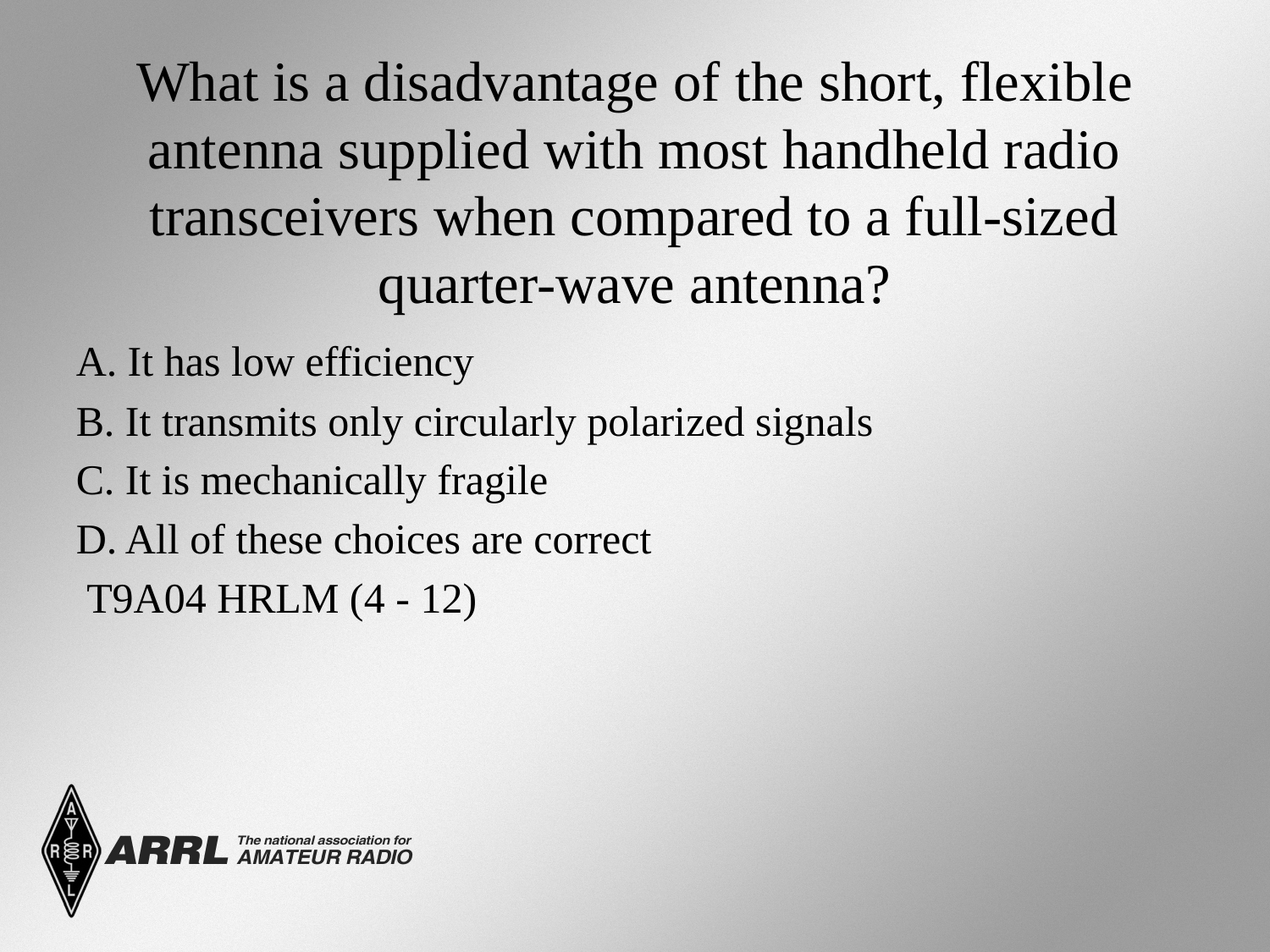

# What is a disadvantage of the short, flexible antenna supplied with most handheld radio transceivers when compared to a full-sized quarter-wave antenna?
A. It has low efficiency
B. It transmits only circularly polarized signals
C. It is mechanically fragile
D. All of these choices are correct
 T9A04 HRLM (4 - 12)